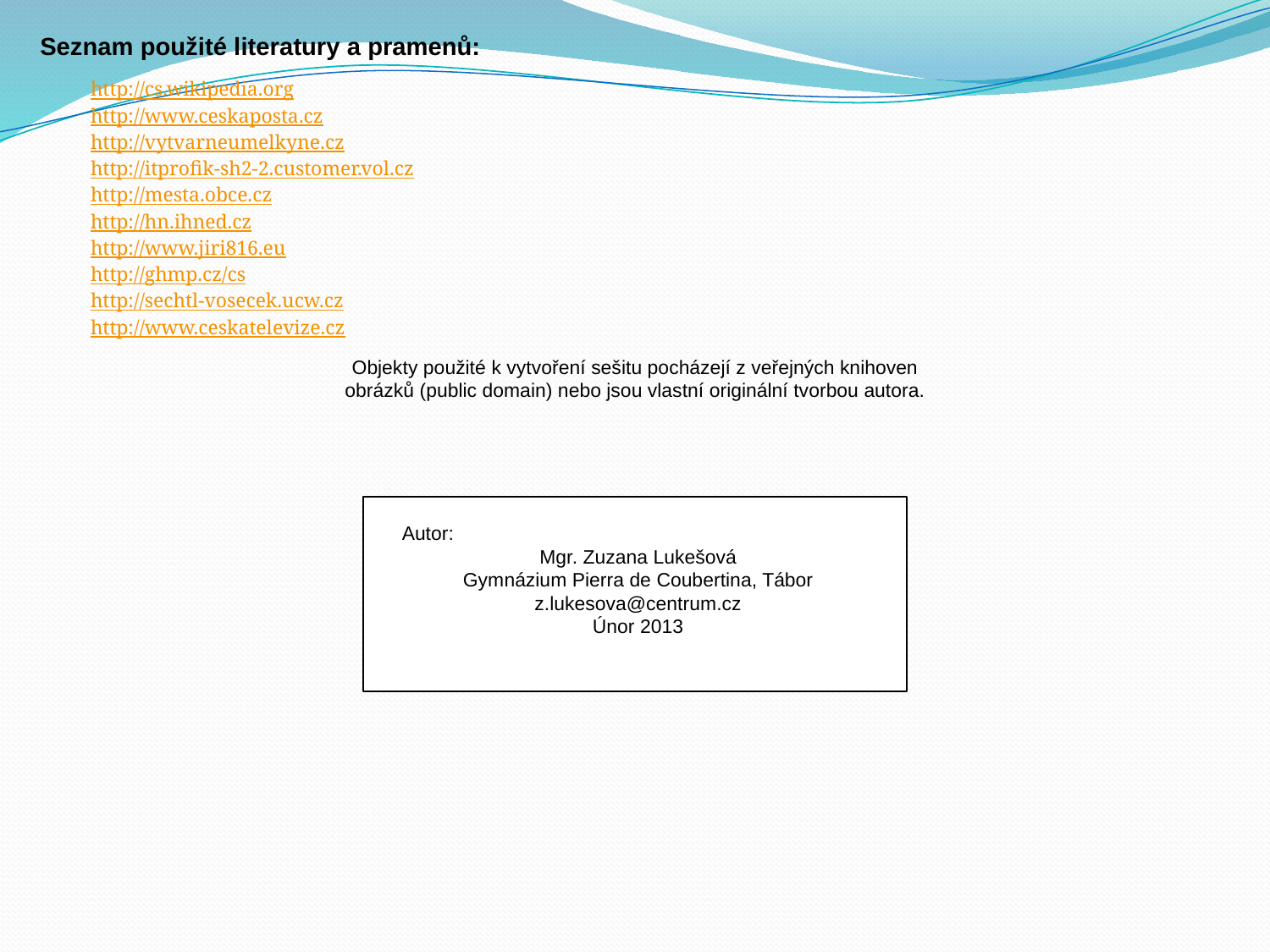

Seznam použité literatury a pramenů:
http://cs.wikipedia.org
http://www.ceskaposta.cz
http://vytvarneumelkyne.cz
http://itprofik-sh2-2.customer.vol.cz
http://mesta.obce.cz
http://hn.ihned.cz
http://www.jiri816.eu
http://ghmp.cz/cs
http://sechtl-vosecek.ucw.cz
http://www.ceskatelevize.cz

Objekty použité k vytvoření sešitu pocházejí z veřejných knihoven obrázků (public domain) nebo jsou vlastní originální tvorbou autora.

Autor:
Mgr. Zuzana Lukešová
Gymnázium Pierra de Coubertina, Tábor
z.lukesova@centrum.cz
Únor 2013